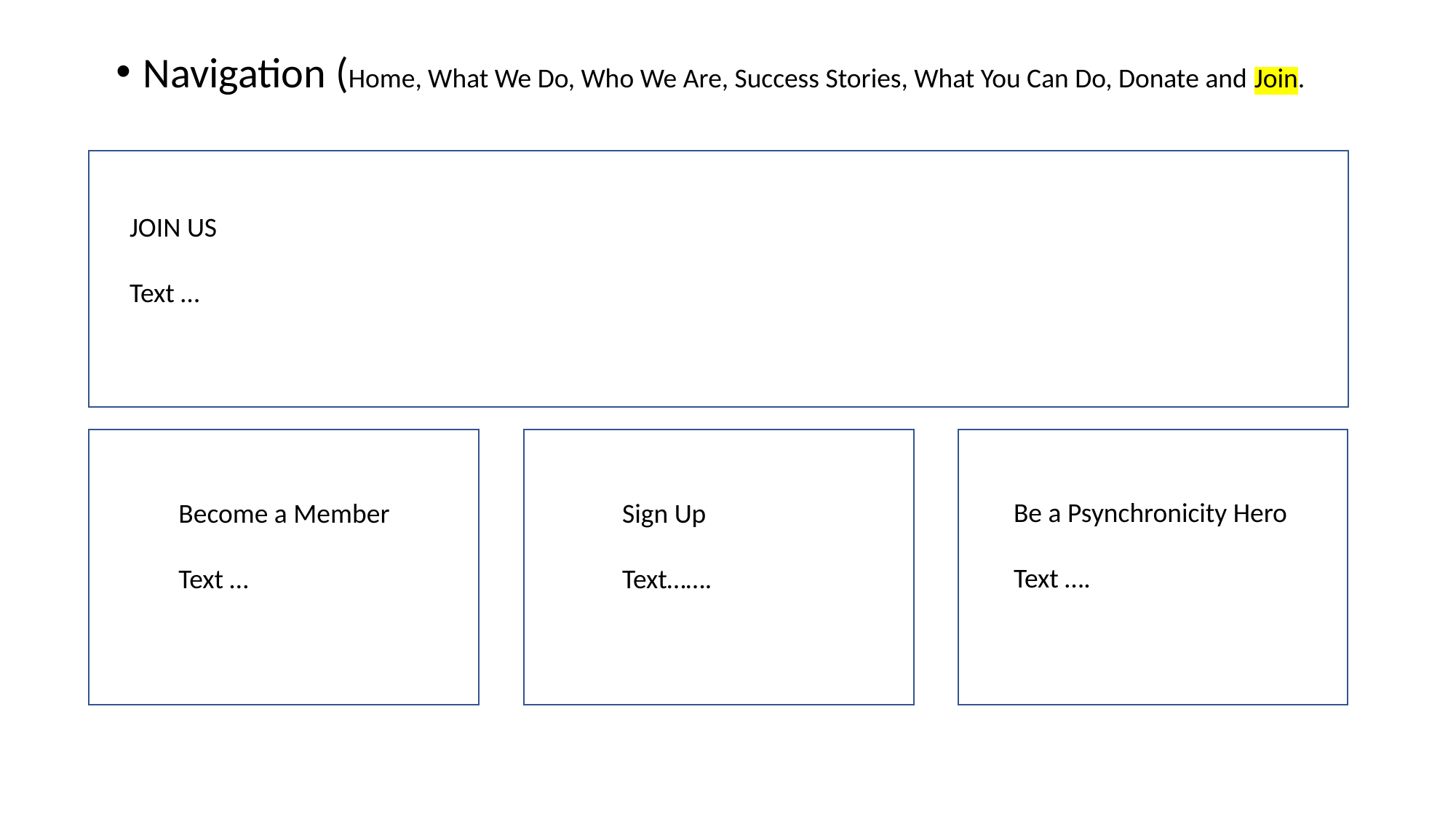

Navigation (Home, What We Do, Who We Are, Success Stories, What You Can Do, Donate and Join.

JOIN US

Text …

Be a Psynchronicity Hero

Text ….
Become a Member

Text …
Sign Up

Text…….